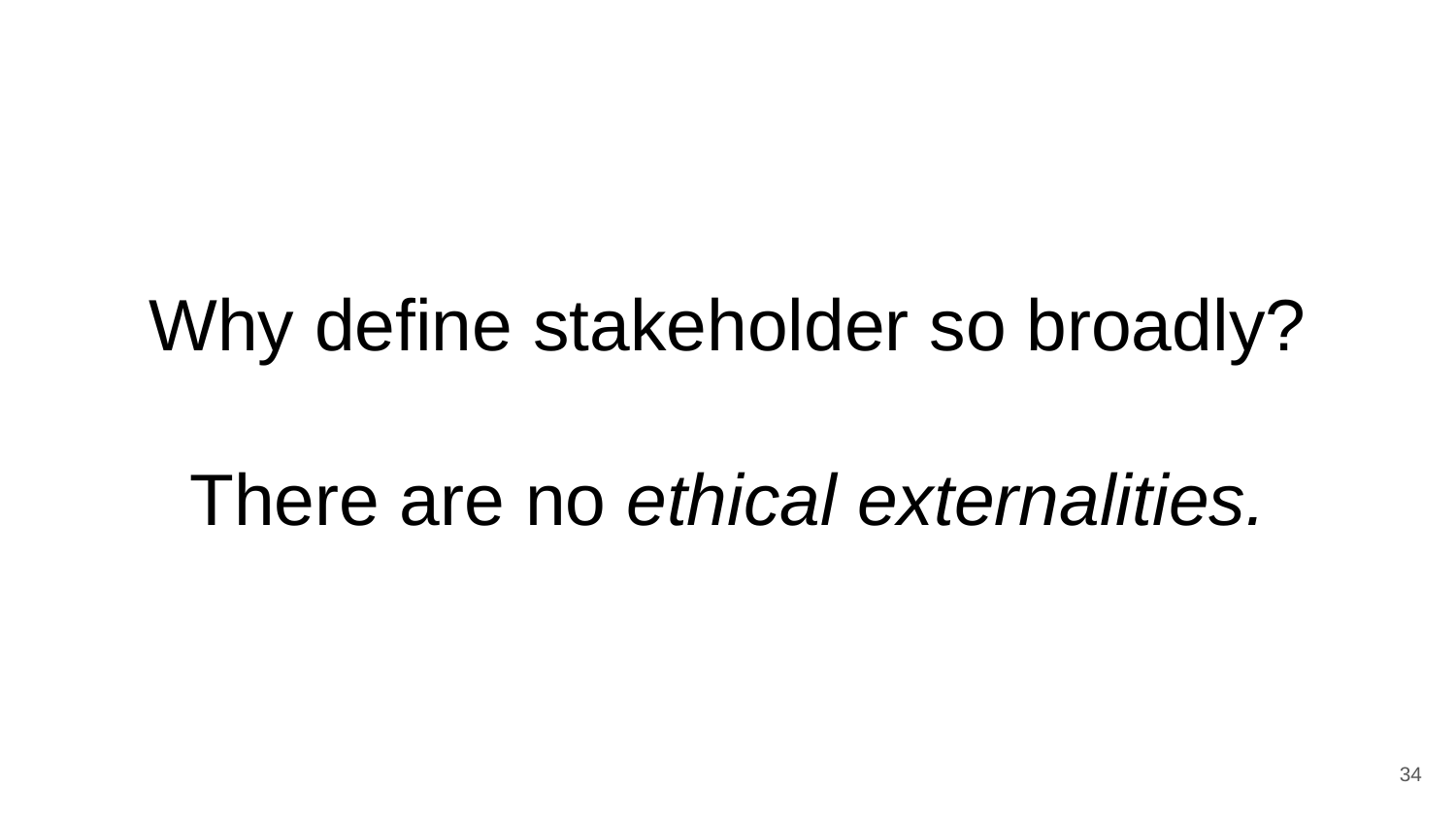

# Why define stakeholder so broadly?

There are no ethical externalities.
34